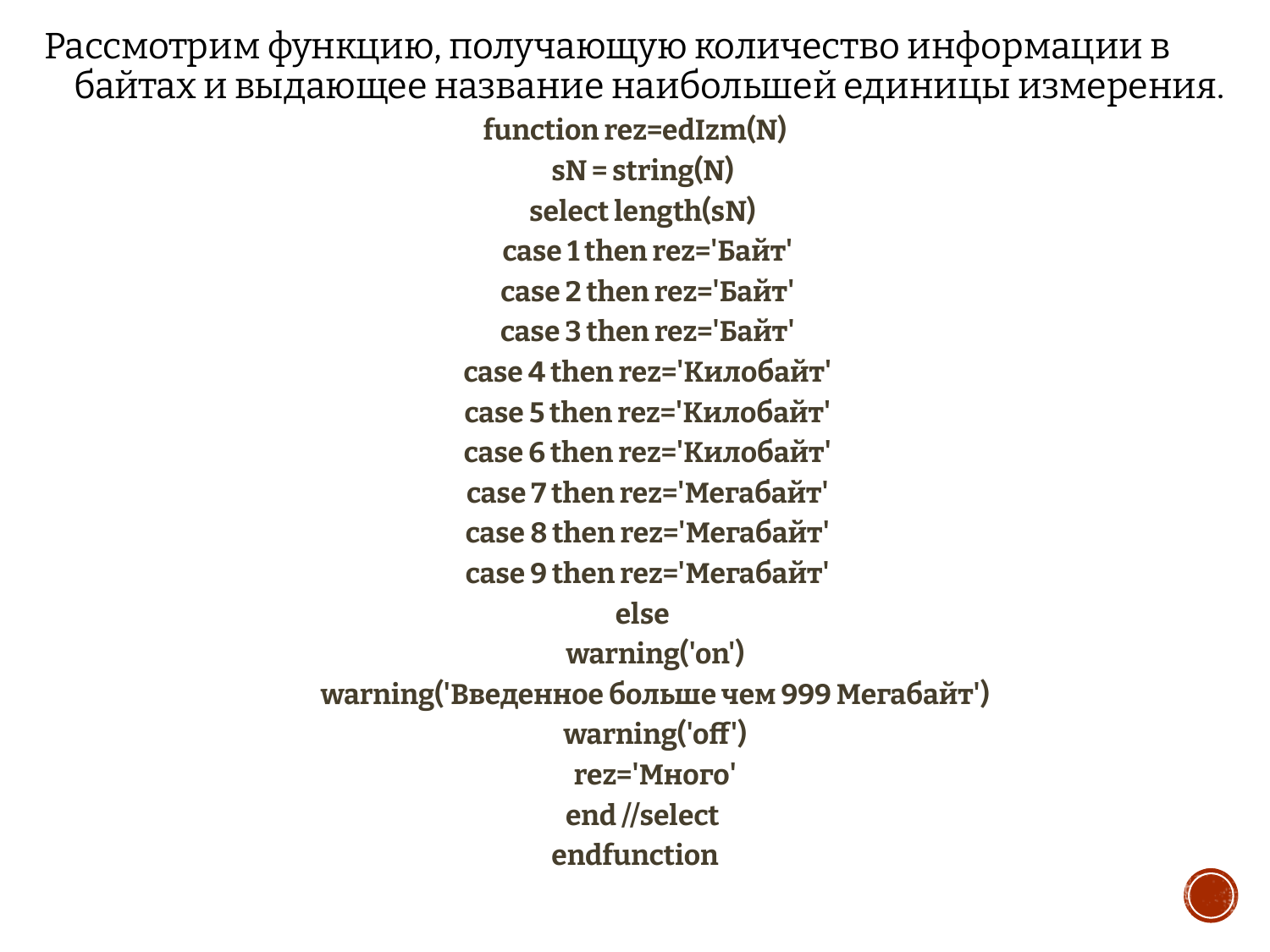

Рассмотрим функцию, получающую количество информации в байтах и выдающее название наибольшей единицы измерения.
function rez=edIzm(N)
   sN = string(N)
   select length(sN)
     case 1 then rez='Байт'
     case 2 then rez='Байт'
     case 3 then rez='Байт'
     case 4 then rez='Килобайт'
     case 5 then rez='Килобайт'
     case 6 then rez='Килобайт'
     case 7 then rez='Мегабайт'
     case 8 then rez='Мегабайт'
     case 9 then rez='Мегабайт'
   else
        warning('on')
        warning('Введенное больше чем 999 Мегабайт')
        warning('off')
        rez='Много'
   end //select
endfunction